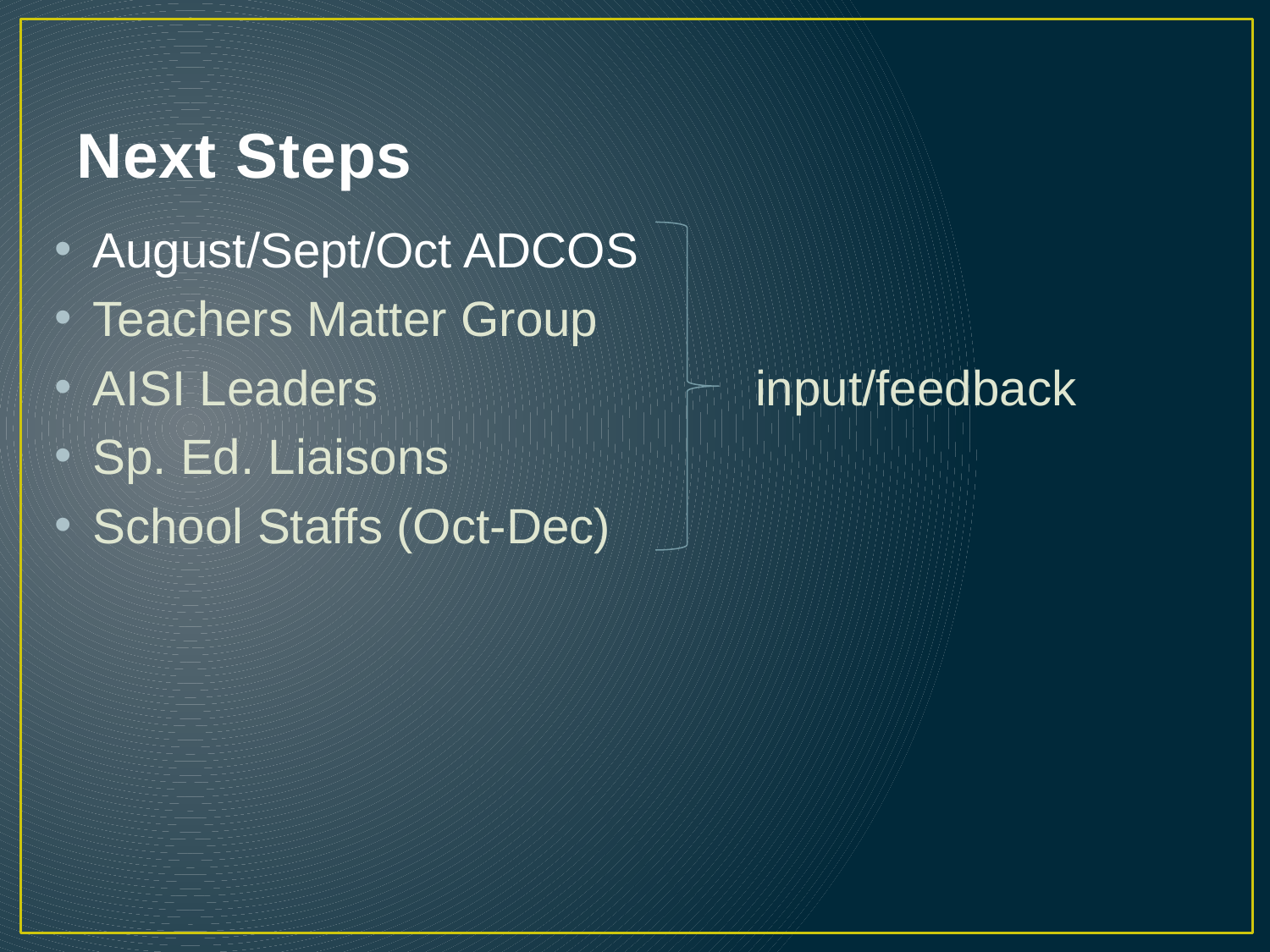

# Next Steps
August/Sept/Oct ADCOS
Teachers Matter Group
AISI Leaders			  input/feedback
Sp. Ed. Liaisons
School Staffs (Oct-Dec)